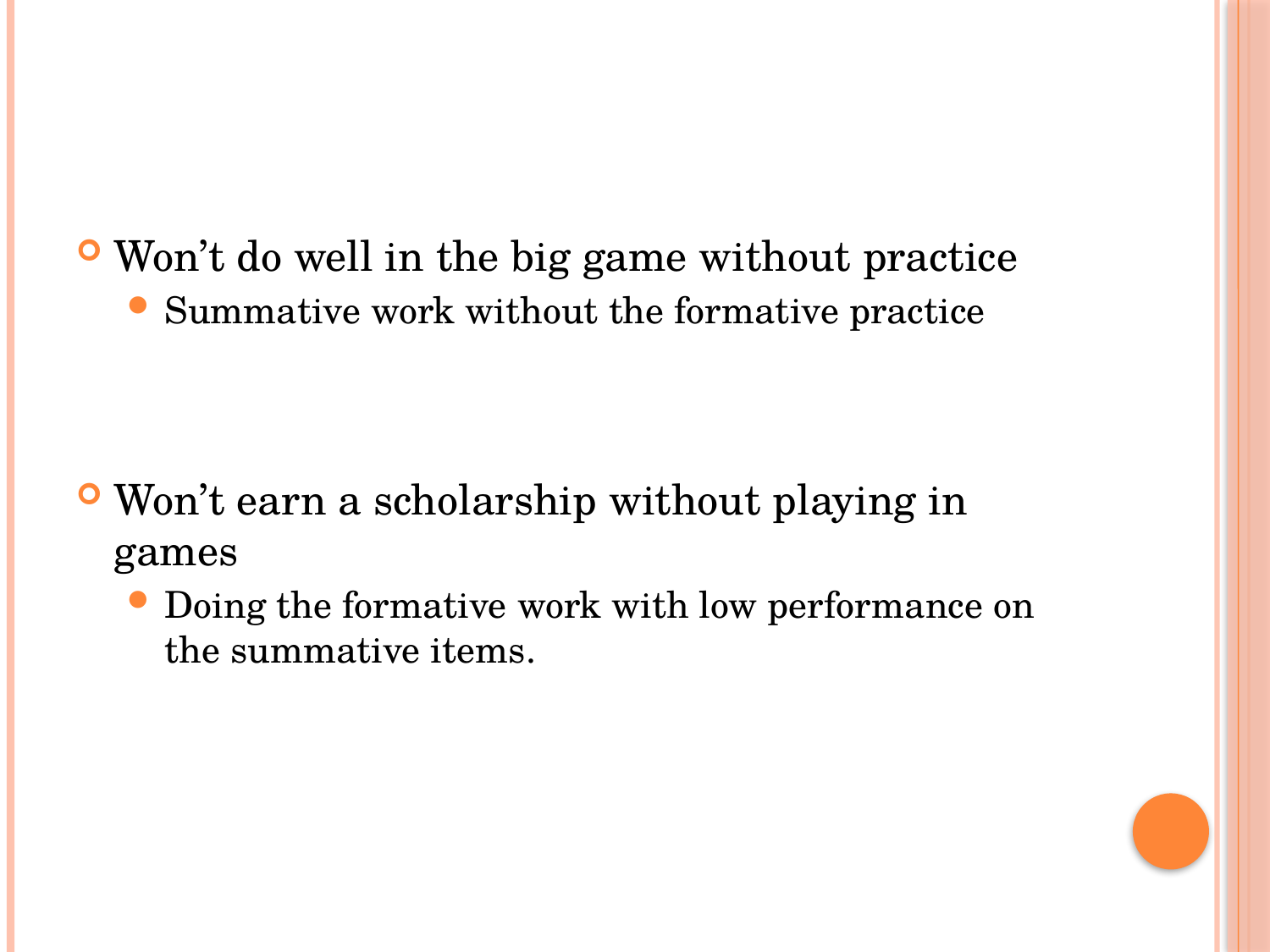

#
Won’t do well in the big game without practice
Summative work without the formative practice

Won’t earn a scholarship without playing in games
Doing the formative work with low performance on the summative items.